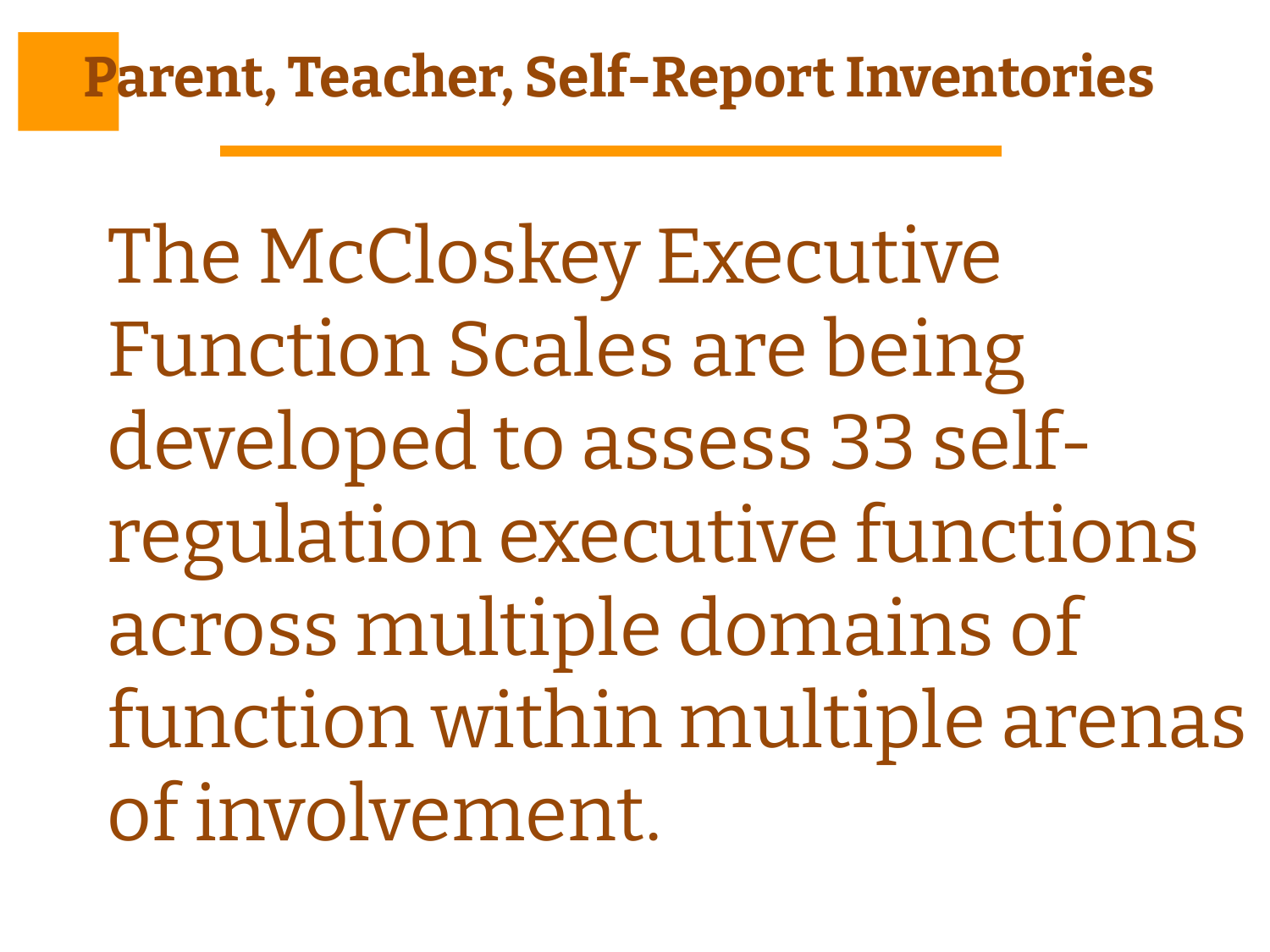

# Parent, Teacher, Self-Report Inventories

The McCloskey Executive Function Scales are being developed to assess 33 self-regulation executive functions across multiple domains of function within multiple arenas of involvement.